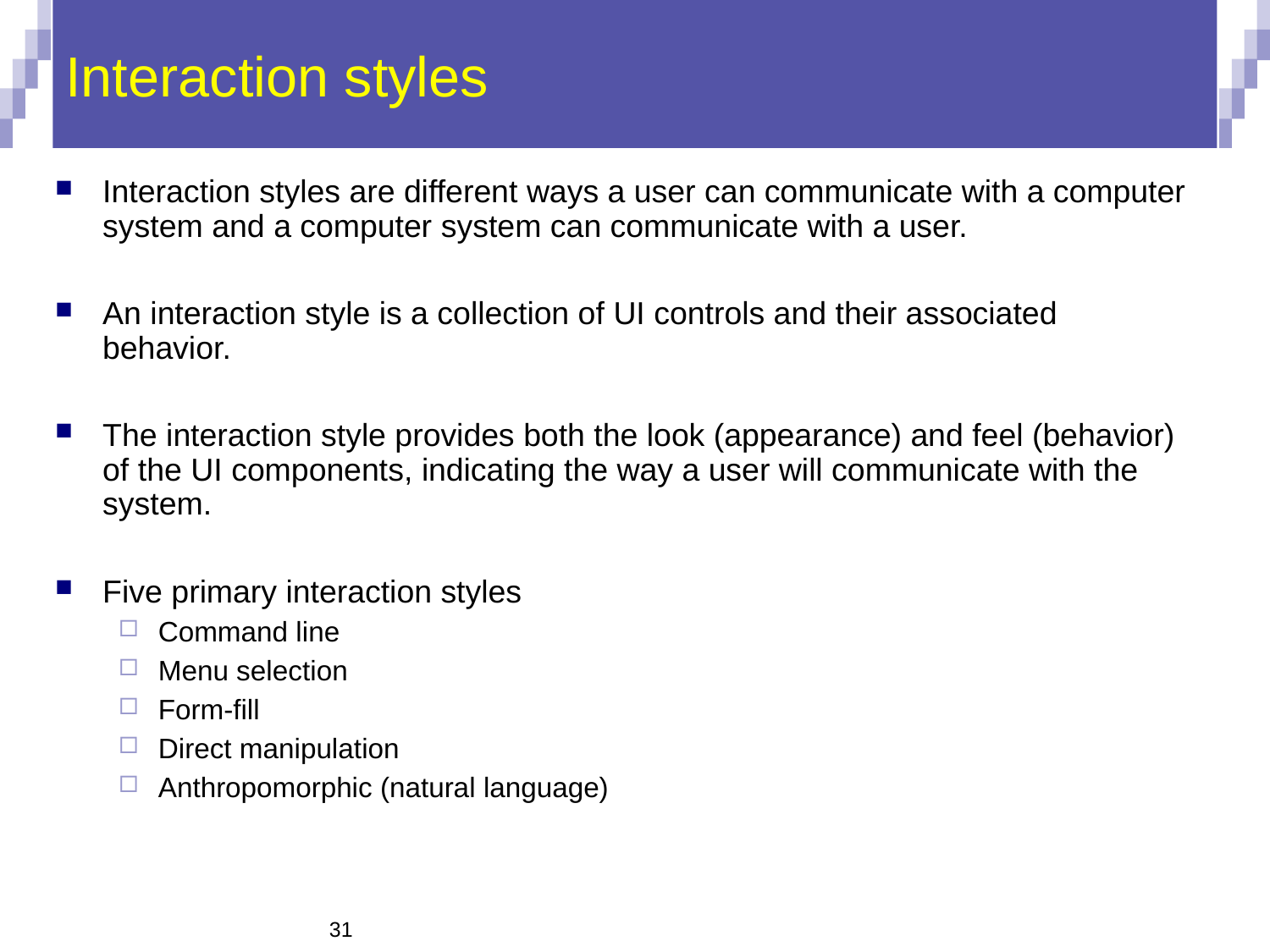

# Interaction styles
Interaction styles are different ways a user can communicate with a computer system and a computer system can communicate with a user.

An interaction style is a collection of UI controls and their associated behavior.

The interaction style provides both the look (appearance) and feel (behavior) of the UI components, indicating the way a user will communicate with the system.

Five primary interaction styles
Command line
Menu selection
Form-ﬁll
Direct manipulation
Anthropomorphic (natural language)

31